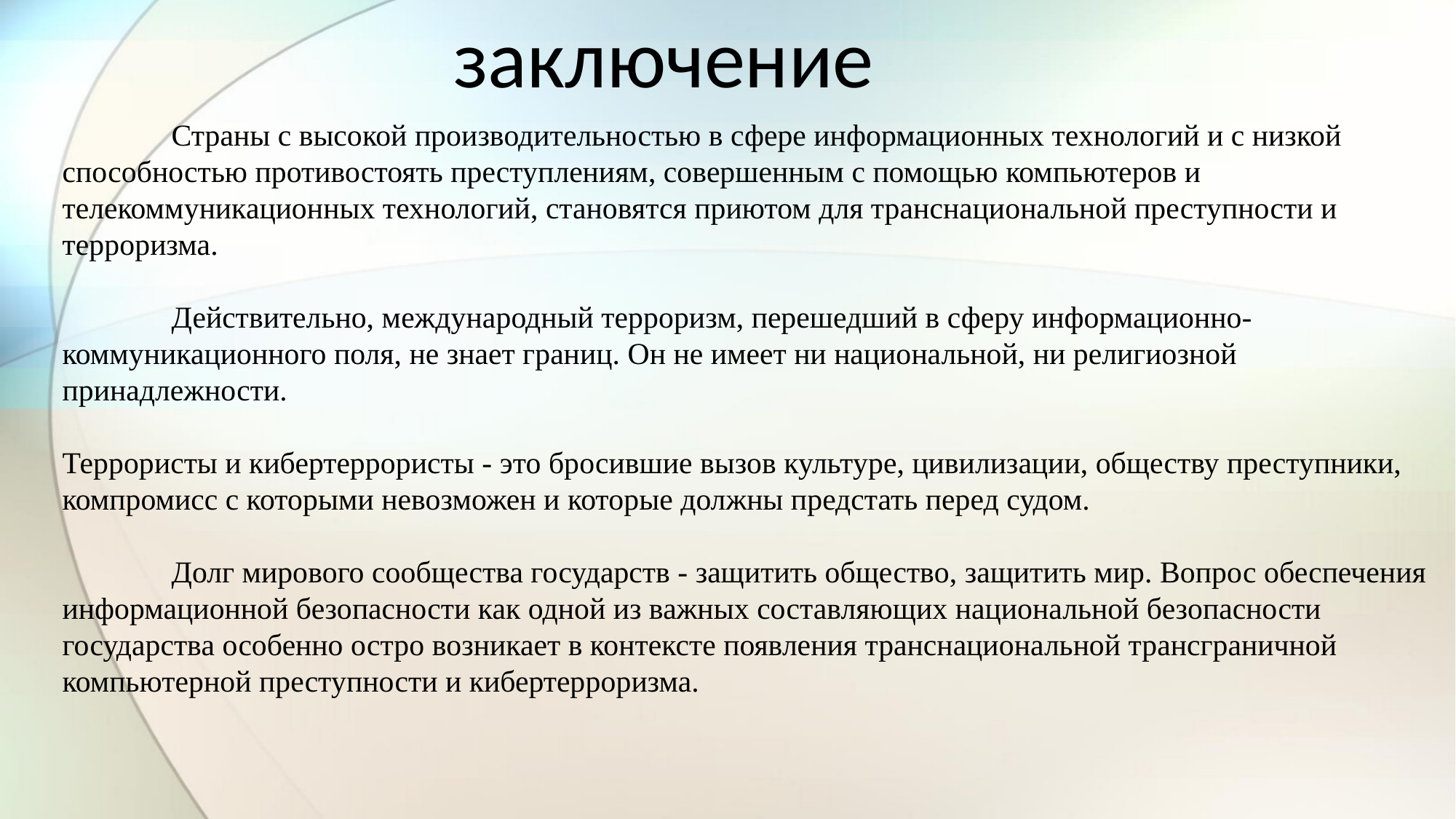

заключение
	Страны с высокой производительностью в сфере информационных технологий и с низкой способностью противостоять преступлениям, совершенным с помощью компьютеров и телекоммуникационных технологий, становятся приютом для транснациональной преступности и терроризма.

	Действительно, международный терроризм, перешедший в сферу информационно-коммуникационного поля, не знает границ. Он не имеет ни национальной, ни религиозной принадлежности.

Террористы и кибертеррористы - это бросившие вызов культуре, цивилизации, обществу преступники, компромисс с которыми невозможен и которые должны предстать перед судом.

	Долг мирового сообщества государств - защитить общество, защитить мир. Вопрос обеспечения информационной безопасности как одной из важных составляющих национальной безопасности государства особенно остро возникает в контексте появления транснациональной трансграничной компьютерной преступности и кибертерроризма.